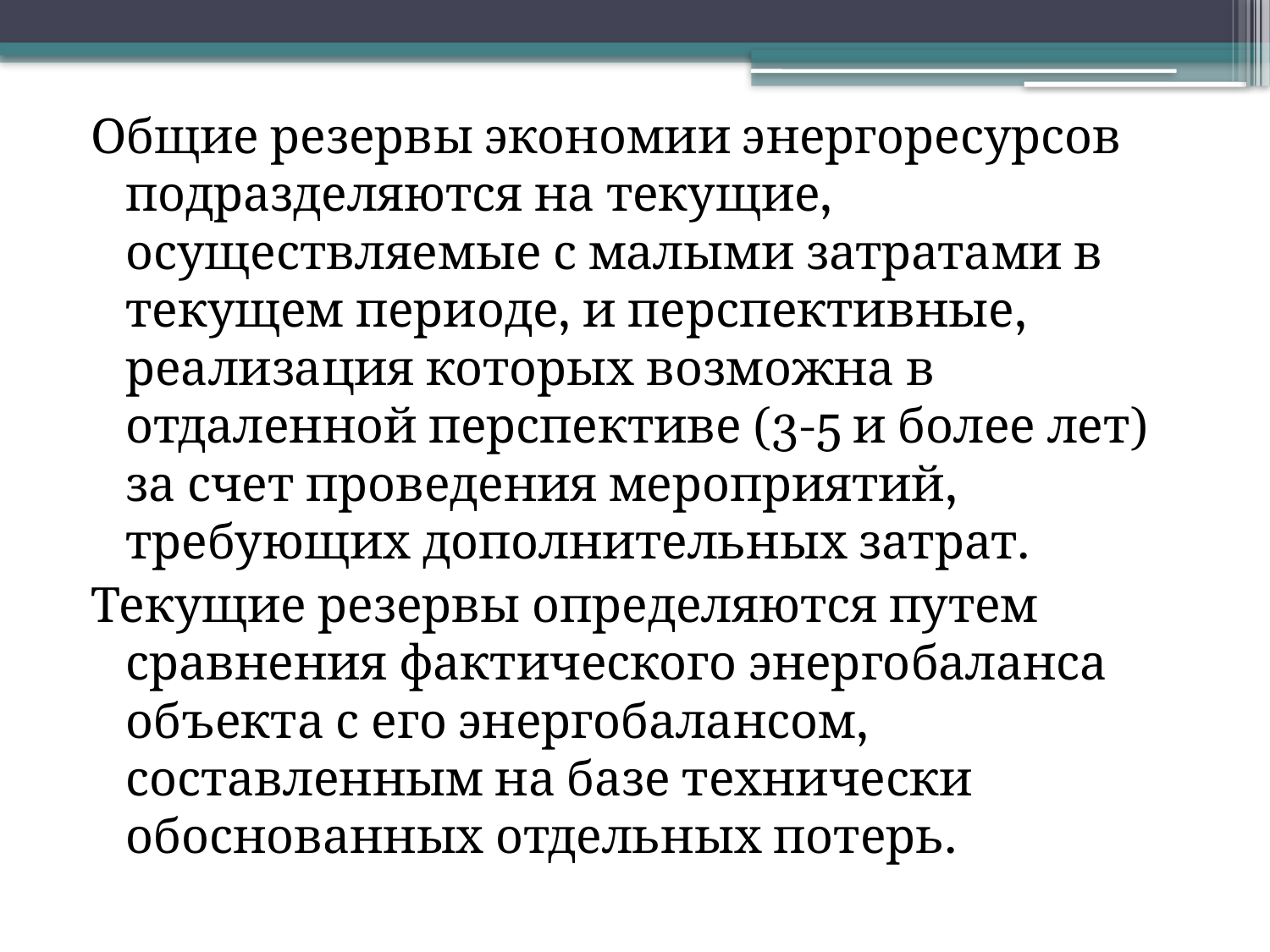

Общие резервы экономии энергоресурсов подразделяются на текущие, осуществляемые с малыми затратами в текущем периоде, и перспективные, реализация которых возможна в отдаленной перспективе (3-5 и более лет) за счет проведения мероприятий, требующих дополнительных затрат.
Текущие резервы определяются путем сравнения фактического энергобаланса объекта с его энергобалансом, составленным на базе технически обоснованных отдельных потерь.